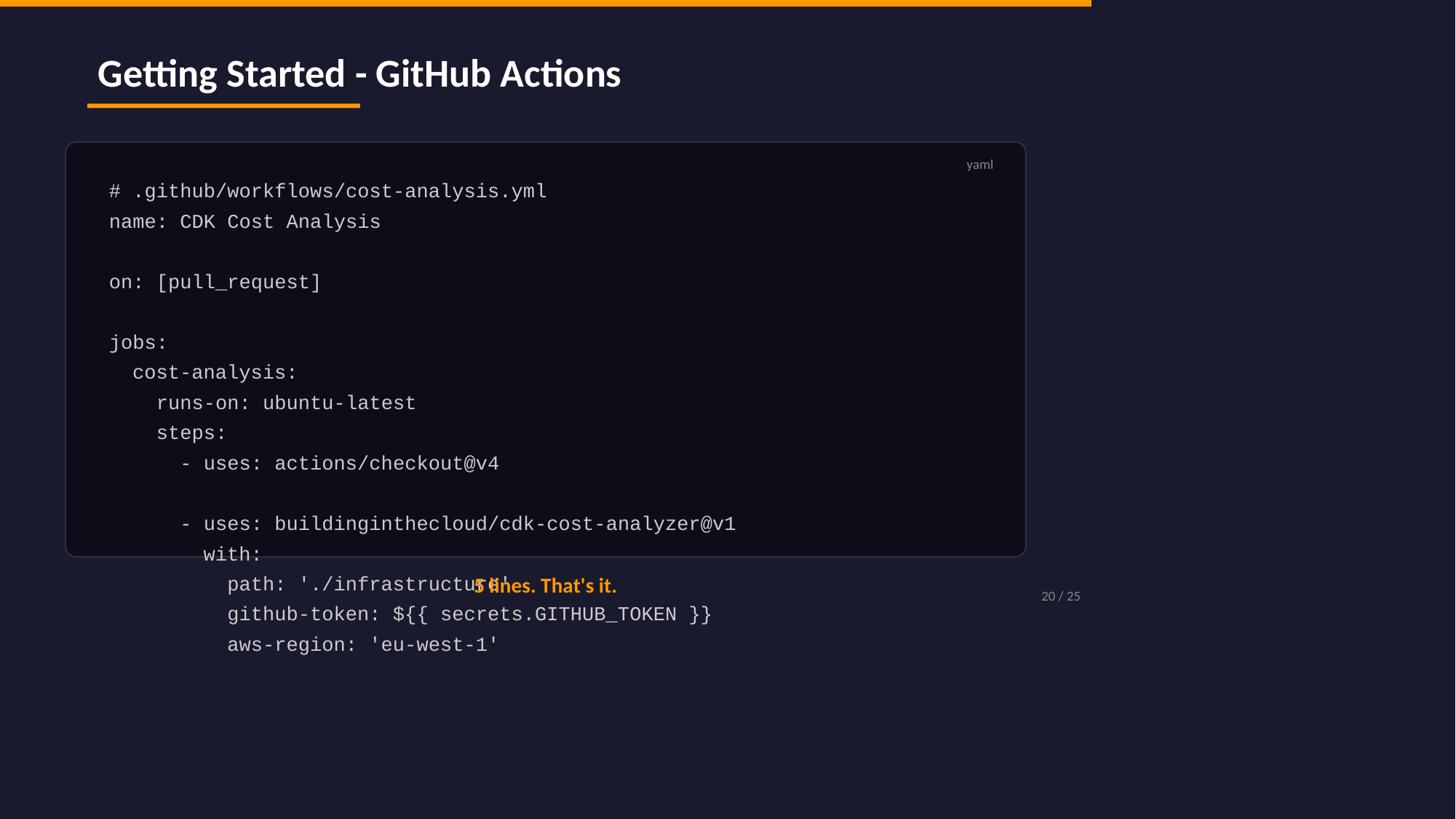

Getting Started - GitHub Actions

yaml
# .github/workflows/cost-analysis.yml
name: CDK Cost Analysis

on: [pull_request]

jobs:
  cost-analysis:
    runs-on: ubuntu-latest
    steps:
      - uses: actions/checkout@v4

      - uses: buildinginthecloud/cdk-cost-analyzer@v1
        with:
          path: './infrastructure'
          github-token: ${{ secrets.GITHUB_TOKEN }}
          aws-region: 'eu-west-1'
5 lines. That's it.
20 / 25